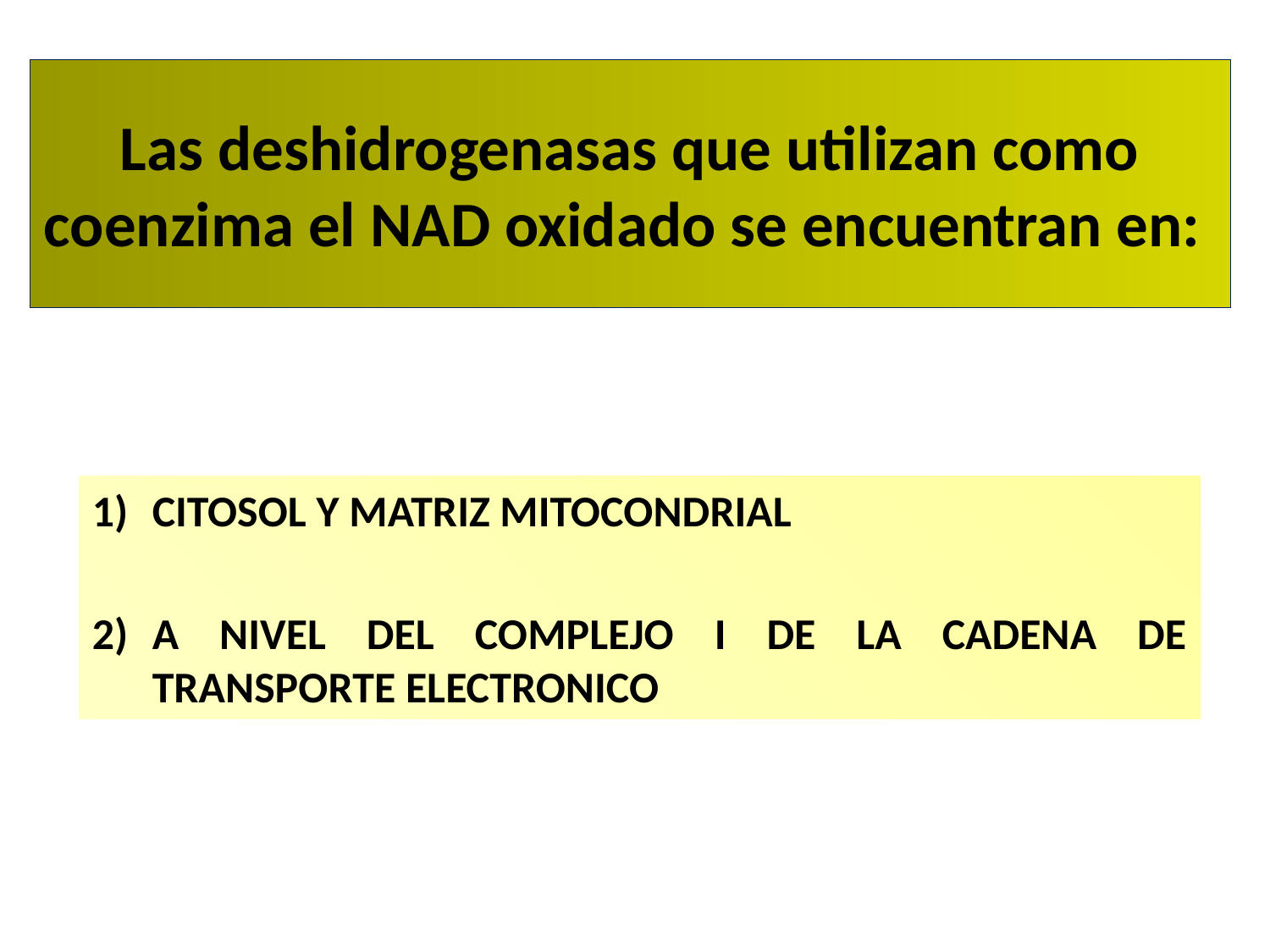

# Las deshidrogenasas que utilizan como coenzima el NAD oxidado se encuentran en:
CITOSOL Y MATRIZ MITOCONDRIAL

A NIVEL DEL COMPLEJO I DE LA CADENA DE TRANSPORTE ELECTRONICO